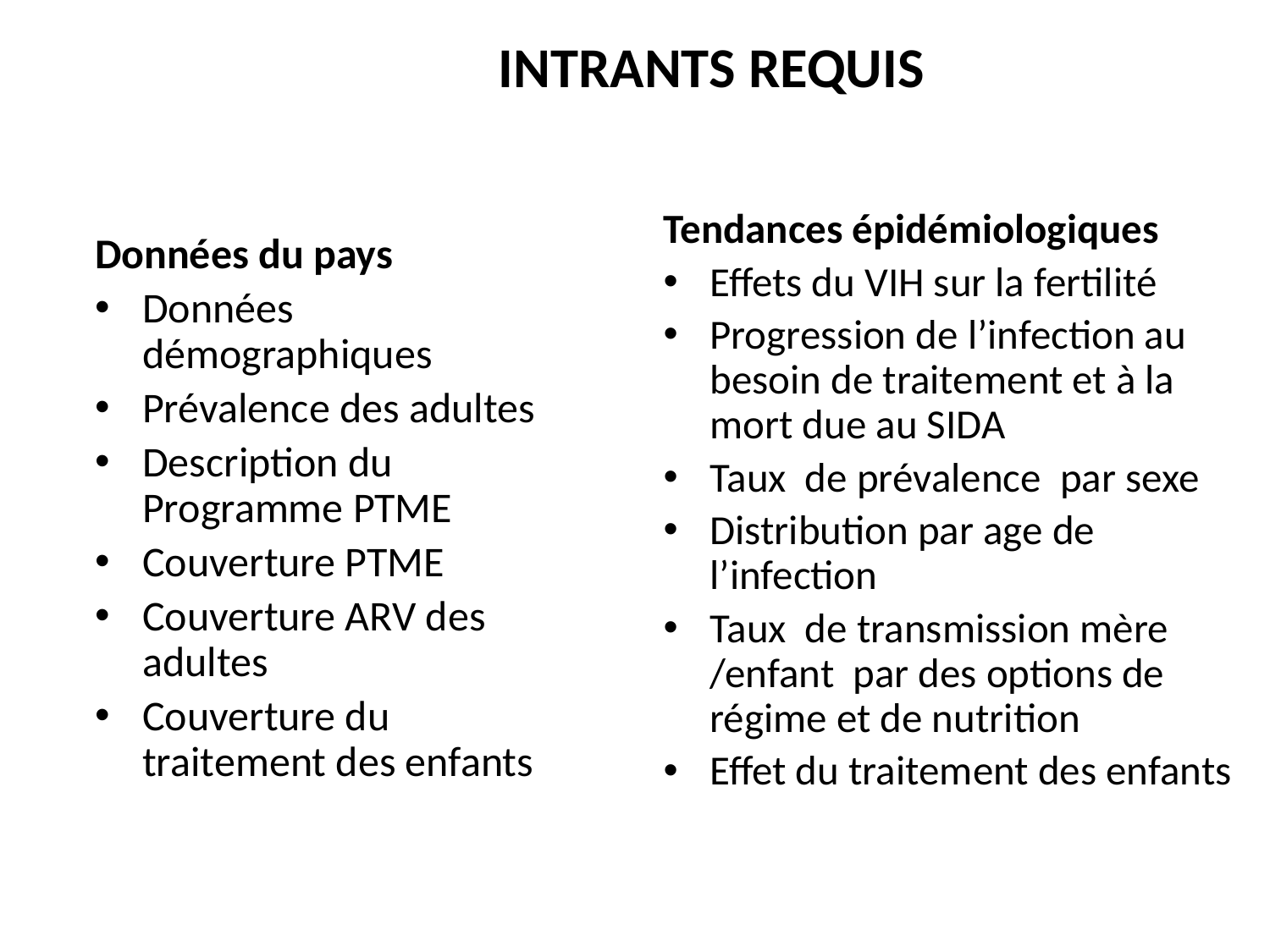

INTRANTS REQUIS
Tendances épidémiologiques
Effets du VIH sur la fertilité
Progression de l’infection au besoin de traitement et à la mort due au SIDA
Taux  de prévalence  par sexe
Distribution par age de l’infection
Taux  de transmission mère /enfant  par des options de régime et de nutrition
Effet du traitement des enfants
Données du pays
Données démographiques
Prévalence des adultes
Description du Programme PTME
Couverture PTME
Couverture ARV des adultes
Couverture du traitement des enfants